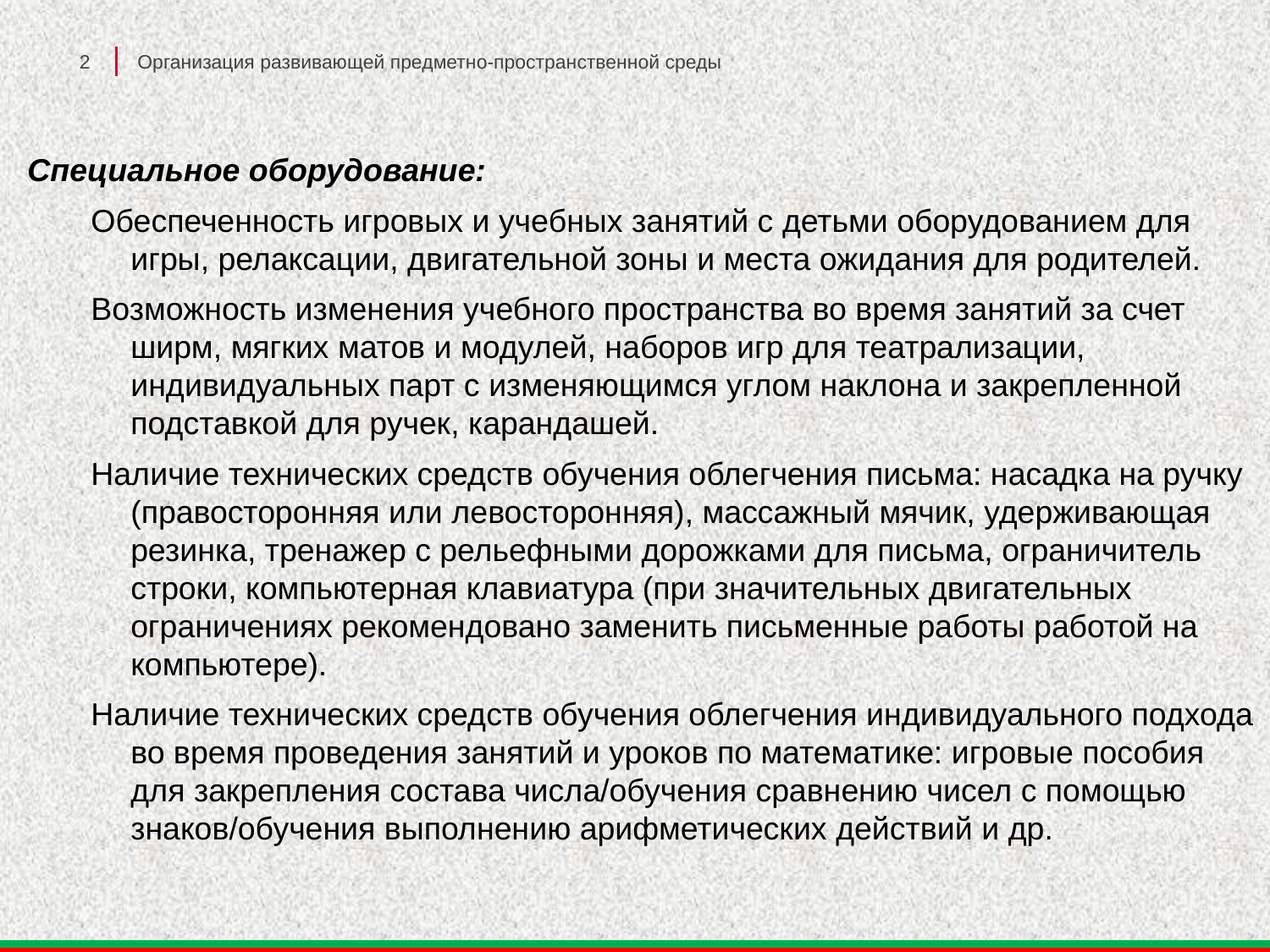

2
Организация развивающей предметно-пространственной среды
Специальное оборудование:
Обеспеченность игровых и учебных занятий с детьми оборудованием для игры, релаксации, двигательной зоны и места ожидания для родителей.
Возможность изменения учебного пространства во время занятий за счет ширм, мягких матов и модулей, наборов игр для театрализации,  индивидуальных парт с изменяющимся углом наклона и закрепленной  подставкой для ручек, карандашей.
Наличие технических средств обучения облегчения письма: насадка на ручку (правосторонняя или левосторонняя), массажный мячик, удерживающая резинка, тренажер с рельефными дорожками для письма, ограничитель строки, компьютерная клавиатура (при значительных двигательных ограничениях рекомендовано заменить письменные работы работой на компьютере).
Наличие технических средств обучения облегчения индивидуального подхода во время проведения занятий и уроков по математике: игровые пособия для закрепления состава числа/обучения сравнению чисел с помощью знаков/обучения выполнению арифметических действий и др.